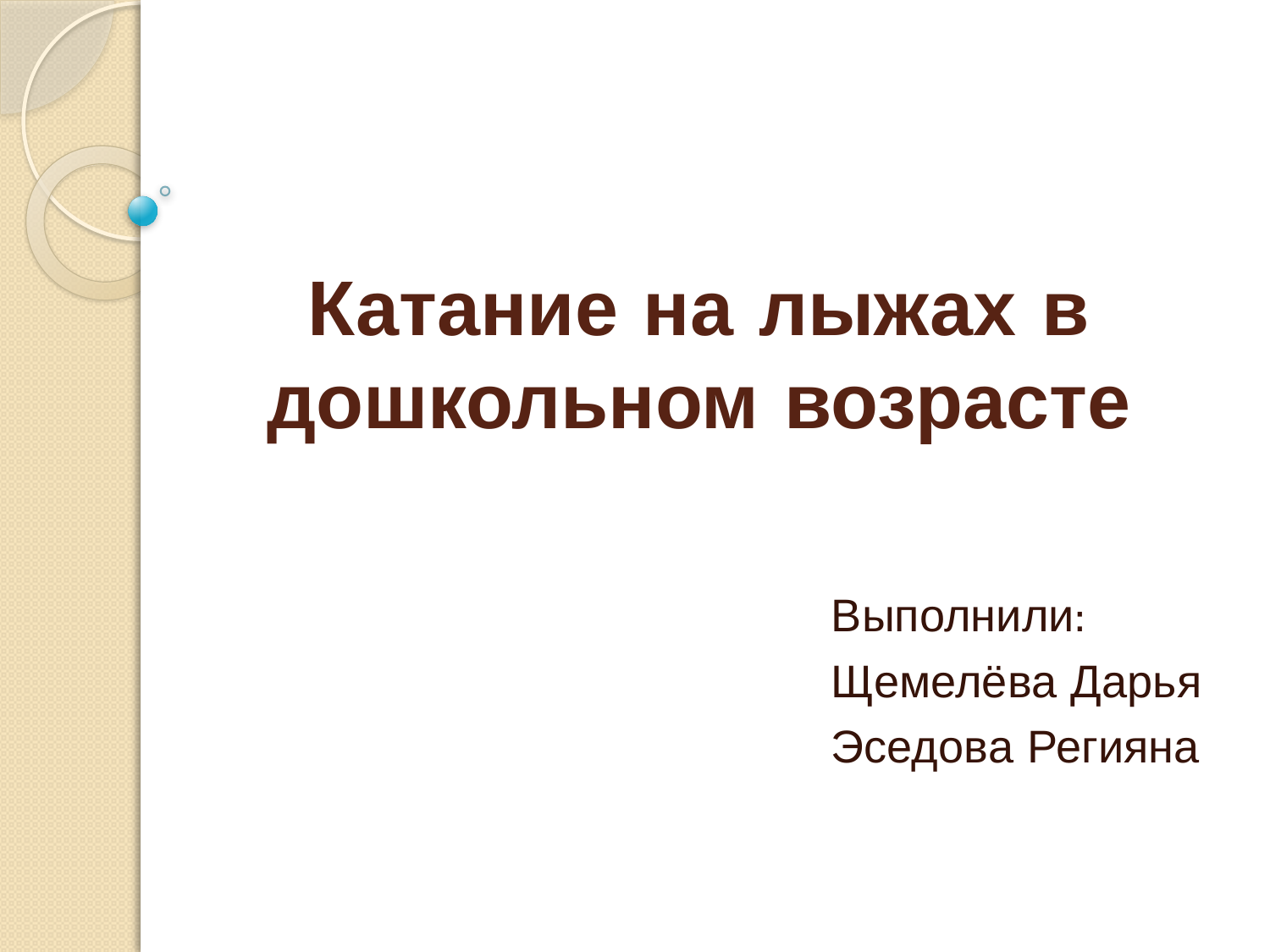

# Катание на лыжах в дошкольном возрасте
Выполнили:
Щемелёва Дарья
Эседова Регияна